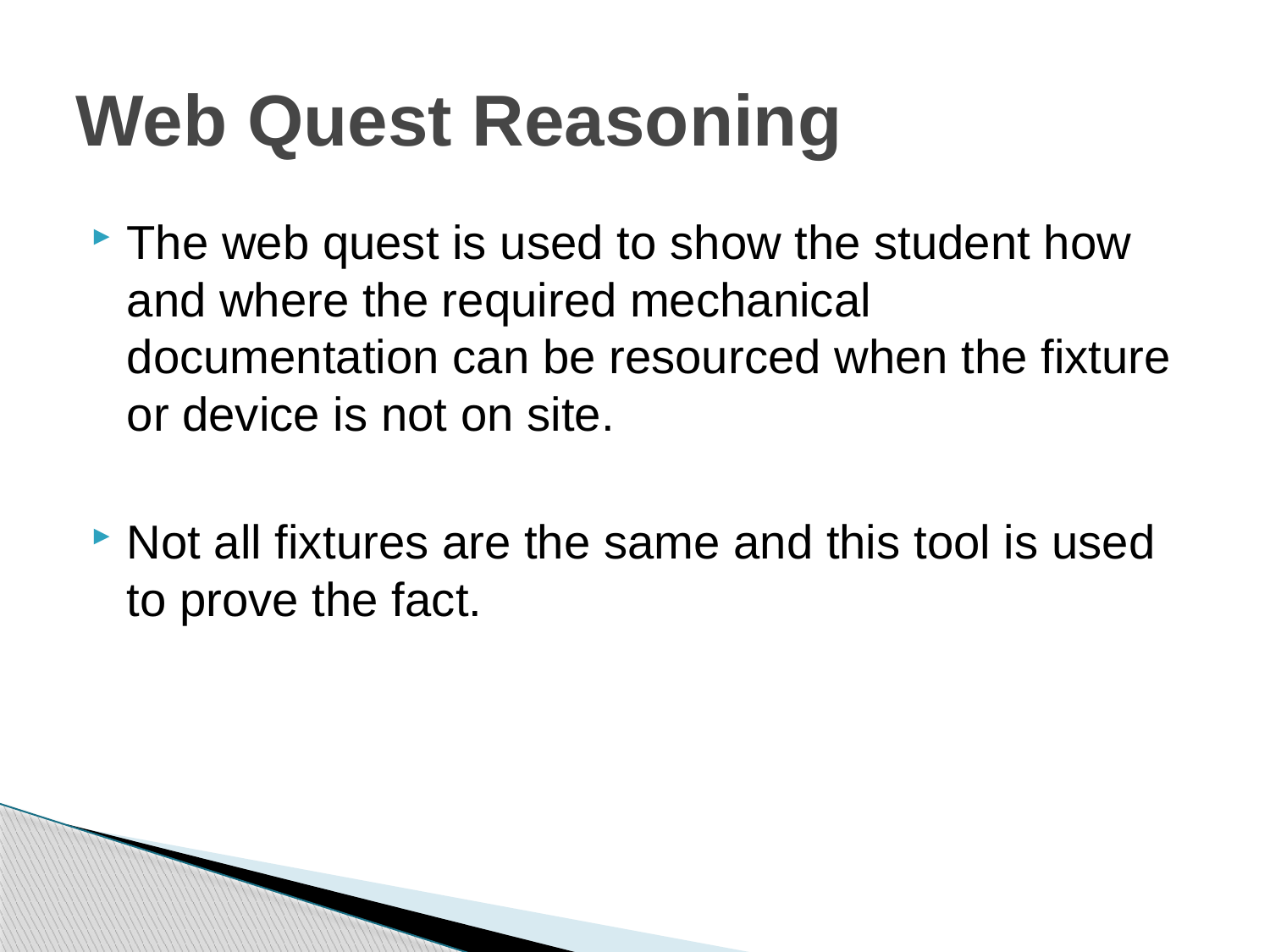

# Web Quest Reasoning
The web quest is used to show the student how and where the required mechanical documentation can be resourced when the fixture or device is not on site.

Not all fixtures are the same and this tool is used to prove the fact.